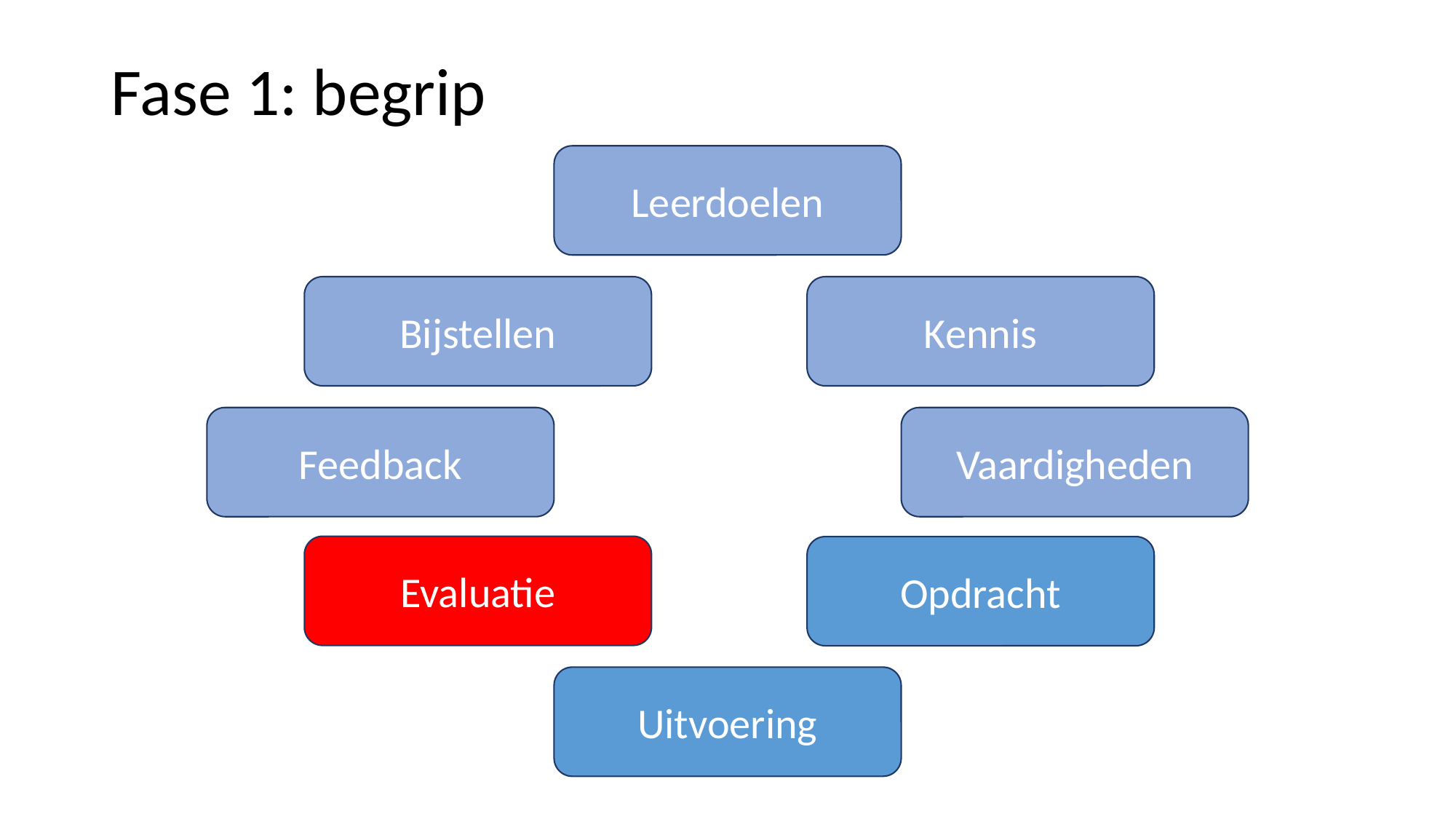

# Fase 1: begrip
Leerdoelen

Bijstellen
Kennis
Feedback
Vaardigheden
Evaluatie
Opdracht
Uitvoering